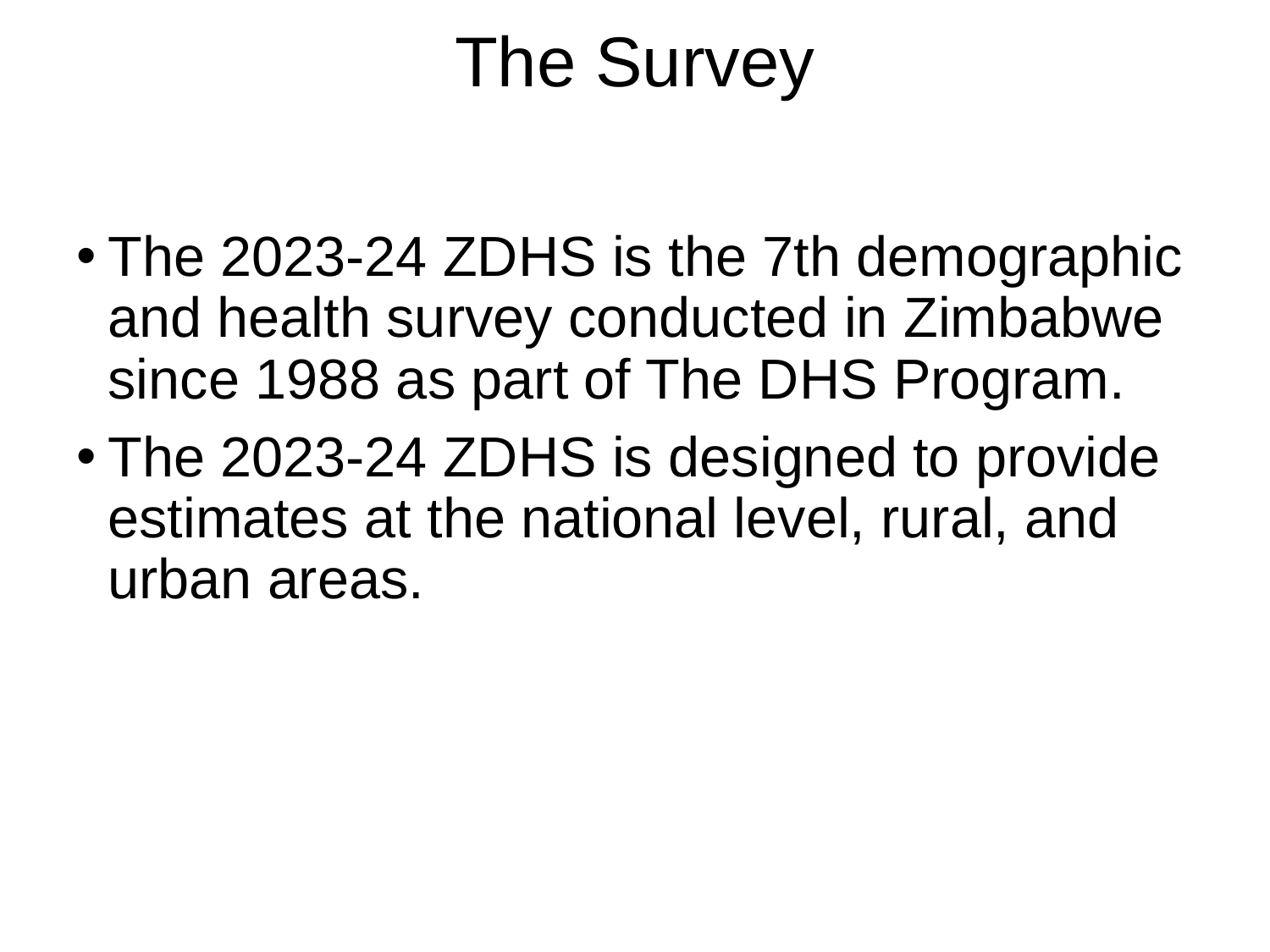

# The Survey
The 2023-24 ZDHS is the 7th demographic and health survey conducted in Zimbabwe since 1988 as part of The DHS Program.
The 2023-24 ZDHS is designed to provide estimates at the national level, rural, and urban areas.